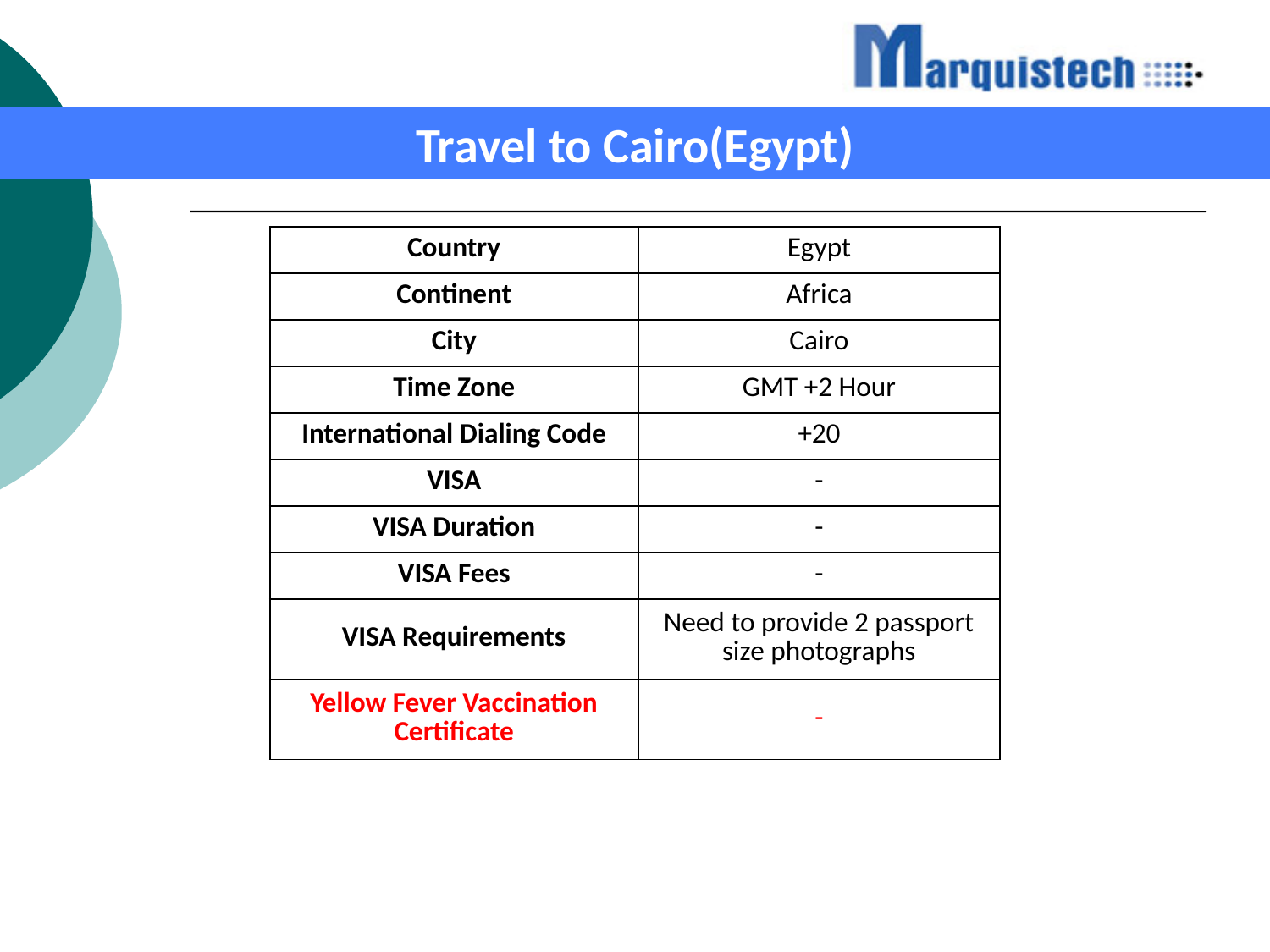

Travel to Cairo(Egypt)
| Country | Egypt |
| --- | --- |
| Continent | Africa |
| City | Cairo |
| Time Zone | GMT +2 Hour |
| International Dialing Code | +20 |
| VISA | - |
| VISA Duration | - |
| VISA Fees | - |
| VISA Requirements | Need to provide 2 passport size photographs |
| Yellow Fever Vaccination Certificate | - |